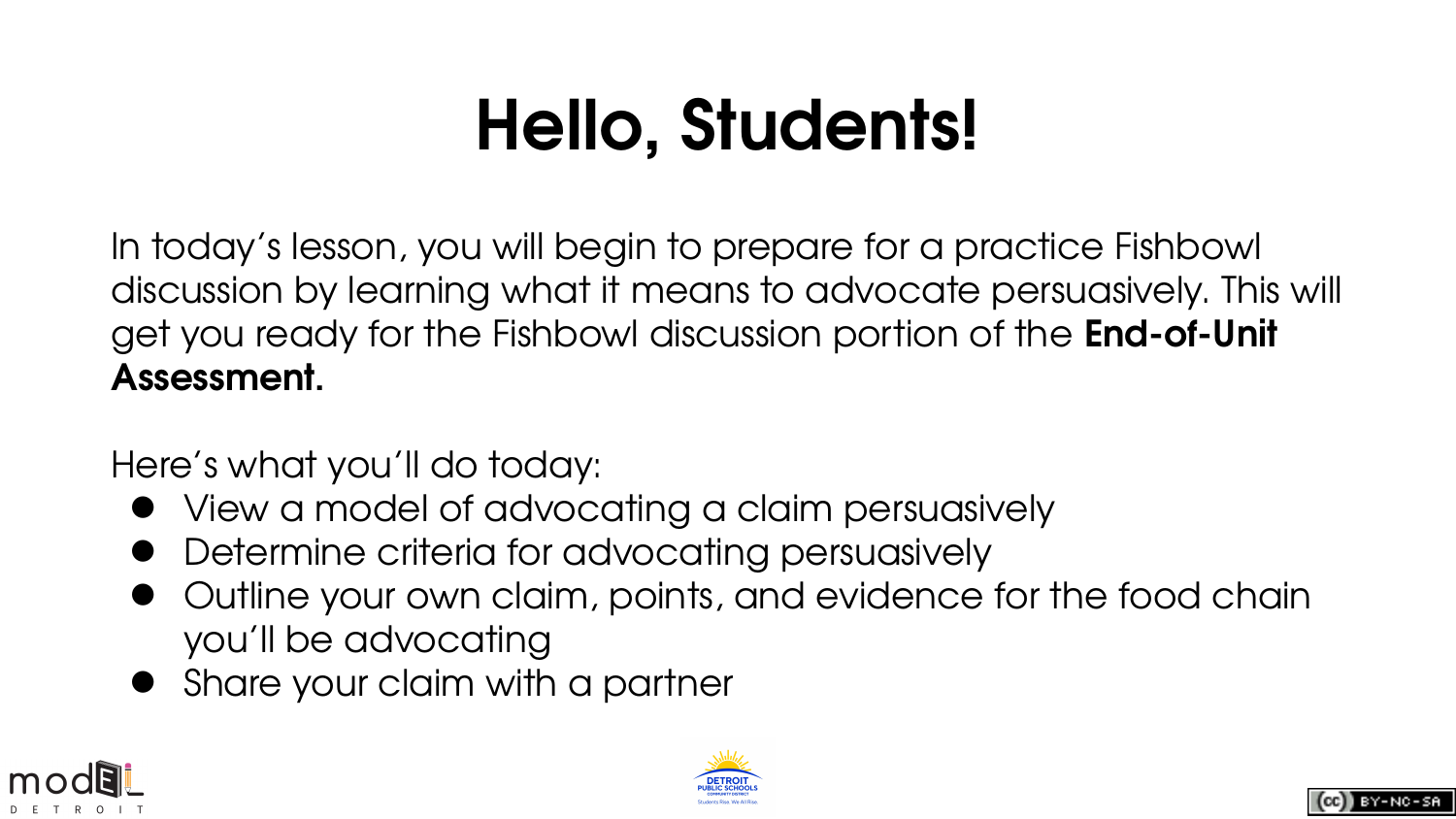

# Hello, Students!
In today’s lesson, you will begin to prepare for a practice Fishbowl discussion by learning what it means to advocate persuasively. This will get you ready for the Fishbowl discussion portion of the End-of-Unit Assessment.

Here’s what you’ll do today:
View a model of advocating a claim persuasively
Determine criteria for advocating persuasively
Outline your own claim, points, and evidence for the food chain you’ll be advocating
Share your claim with a partner